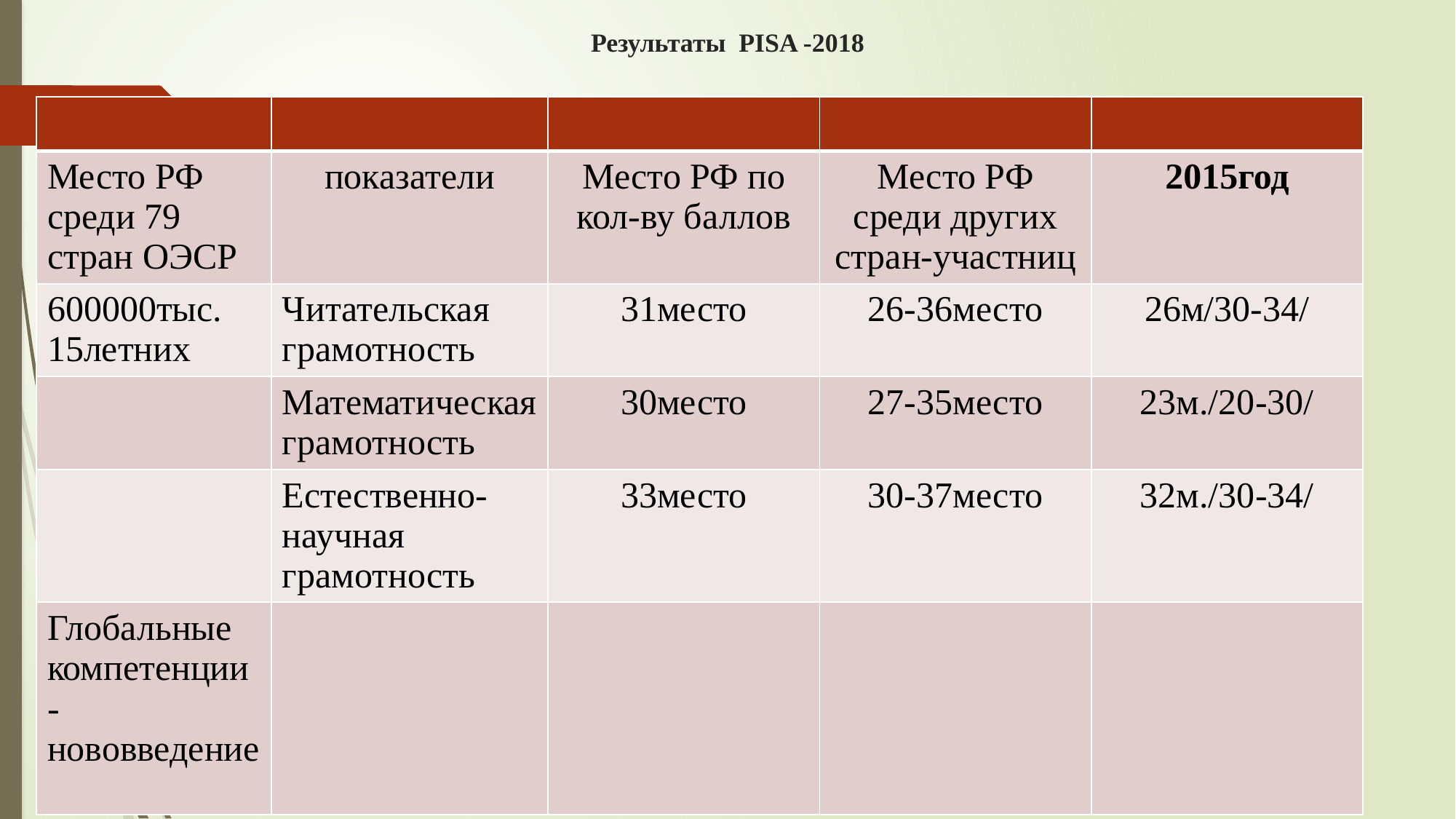

# Результаты  PISA -2018
|  |  |  |  |  |
| --- | --- | --- | --- | --- |
| Место РФ среди 79 стран OЭСР | показатели | Место РФ по кол-ву баллов | Место РФ среди других стран-участниц | 2015год |
| 600000тыс. 15летних | Читательская грамотность | 31место | 26-36место | 26м/30-34/ |
|  | Математическаяграмотность | 30место | 27-35место | 23м./20-30/ |
|  | Естественно-научная грамотность | 33место | 30-37место | 32м./30-34/ |
| Глобальные компетенции-нововведение |  |  |  |  |